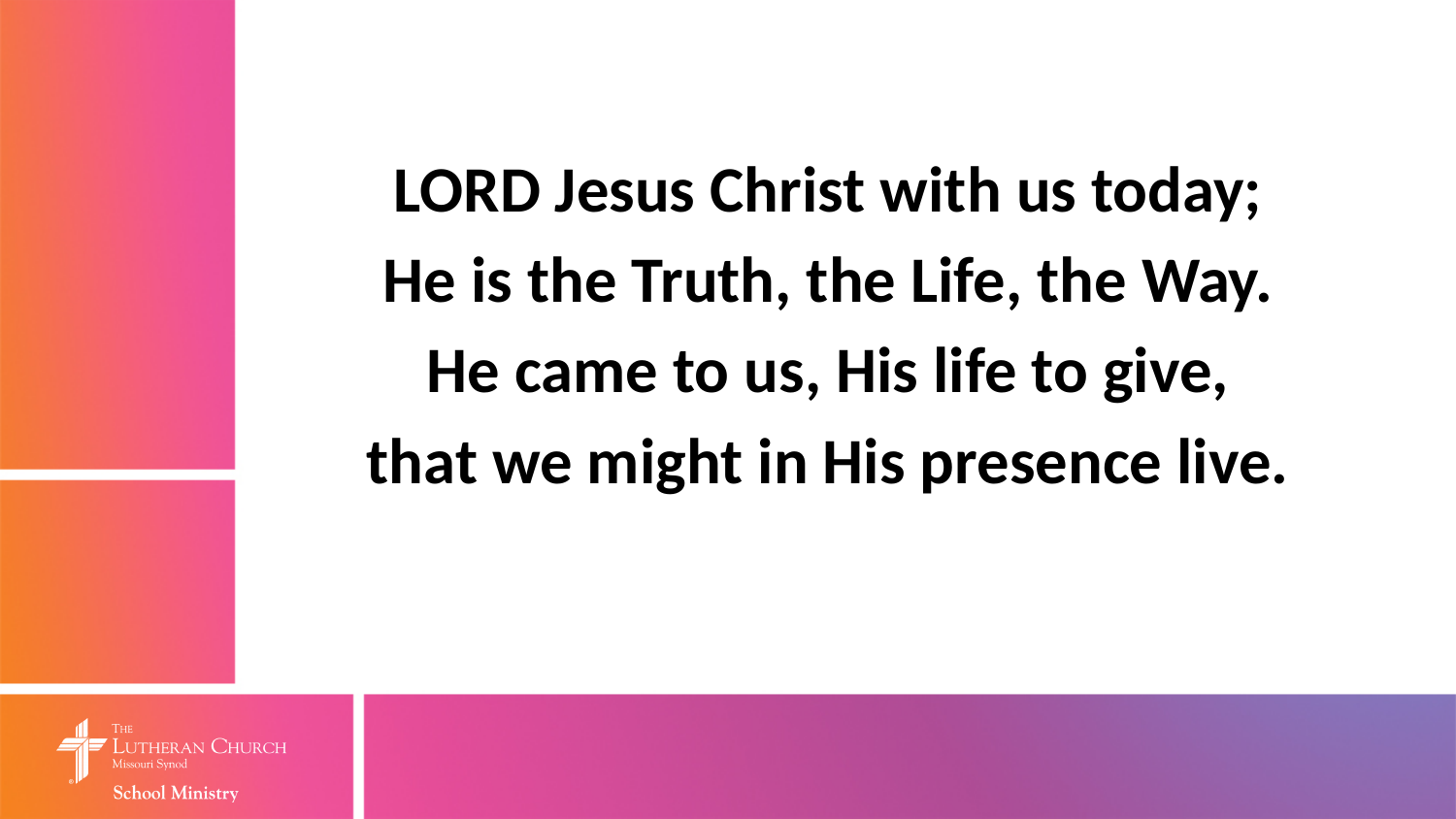

LORD Jesus Christ with us today;
He is the Truth, the Life, the Way.
He came to us, His life to give,
that we might in His presence live.